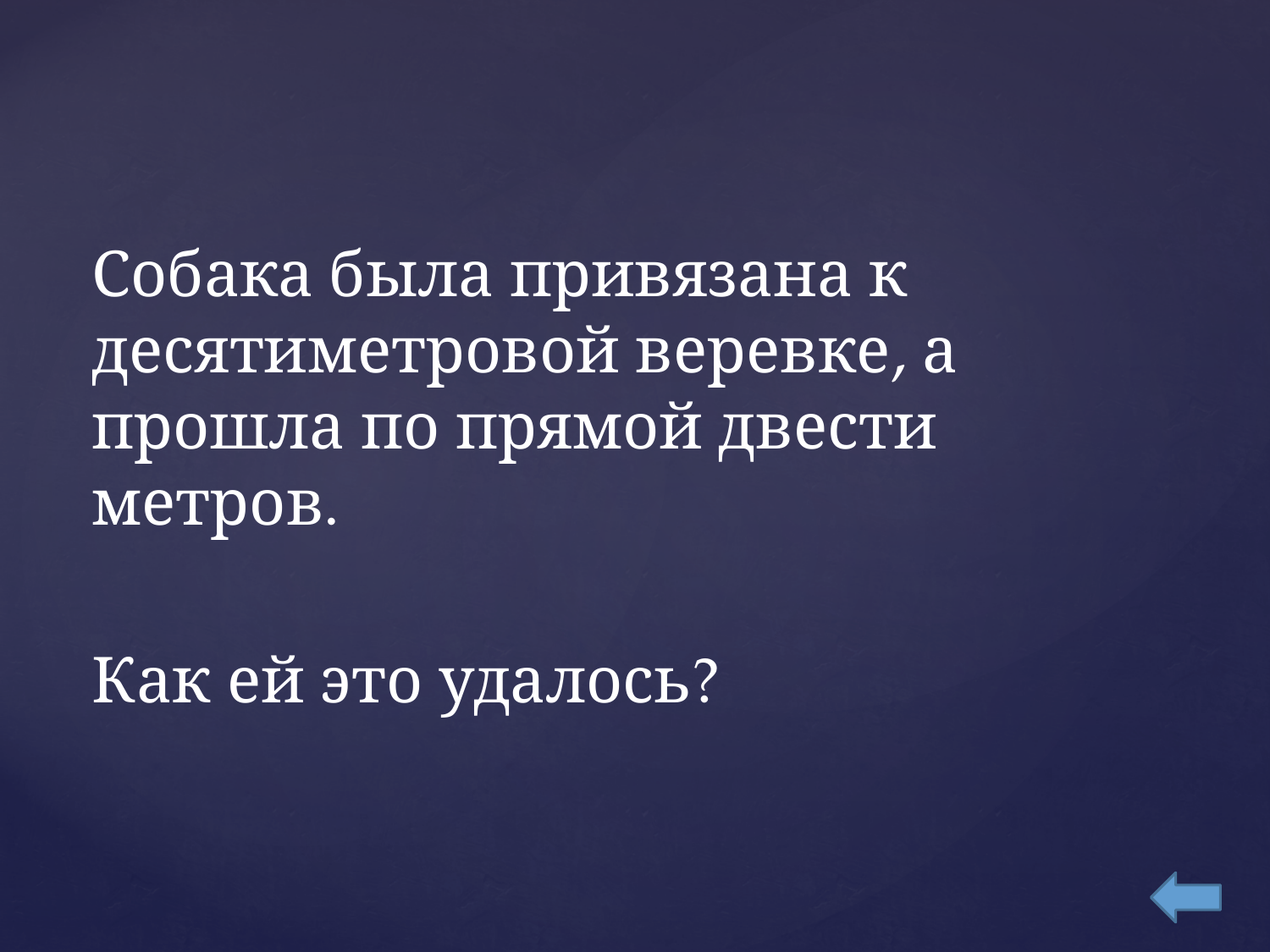

Собака была привязана к десятиметровой веревке, а прошла по прямой двести метров.

Как ей это удалось?